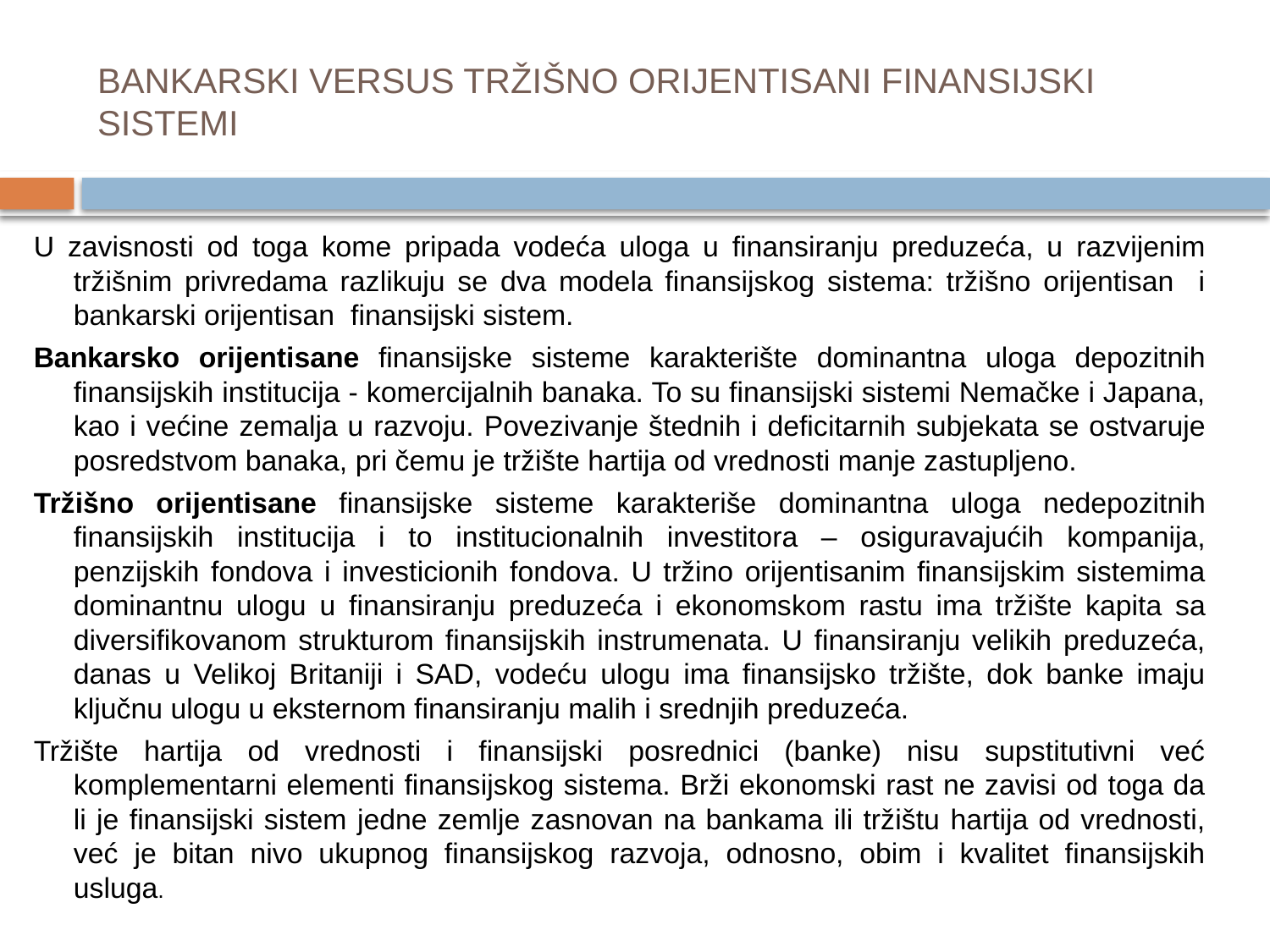

# BANKARSKI VERSUS TRŽIŠNO ORIJENTISANI FINANSIJSKI SISTEMI
U zavisnosti od toga kome pripada vodeća uloga u finansiranju preduzeća, u razvijenim tržišnim privredama razlikuju se dva modela finansijskog sistema: tržišno orijentisan  i bankarski orijentisan  finansijski sistem.
Bankarsko orijentisane finansijske sisteme karakterište dominantna uloga depozitnih finansijskih institucija - komercijalnih banaka. To su finansijski sistemi Nemačke i Japana, kao i većine zemalja u razvoju. Povezivanje štednih i deficitarnih subjekata se ostvaruje posredstvom banaka, pri čemu je tržište hartija od vrednosti manje zastupljeno.
Tržišno orijentisane finansijske sisteme karakteriše dominantna uloga nedepozitnih finansijskih institucija i to institucionalnih investitora – osiguravajućih kompanija, penzijskih fondova i investicionih fondova. U tržino orijentisanim finansijskim sistemima dominantnu ulogu u finansiranju preduzeća i ekonomskom rastu ima tržište kapita sa diversifikovanom strukturom finansijskih instrumenata. U finansiranju velikih preduzeća, danas u Velikoj Britaniji i SAD, vodeću ulogu ima finansijsko tržište, dok banke imaju ključnu ulogu u eksternom finansiranju malih i srednjih preduzeća.
Tržište hartija od vrednosti i finansijski posrednici (banke) nisu supstitutivni već komplementarni elementi finansijskog sistema. Brži ekonomski rast ne zavisi od toga da li je finansijski sistem jedne zemlje zasnovan na bankama ili tržištu hartija od vrednosti, već je bitan nivo ukupnog finansijskog razvoja, odnosno, obim i kvalitet finansijskih usluga.